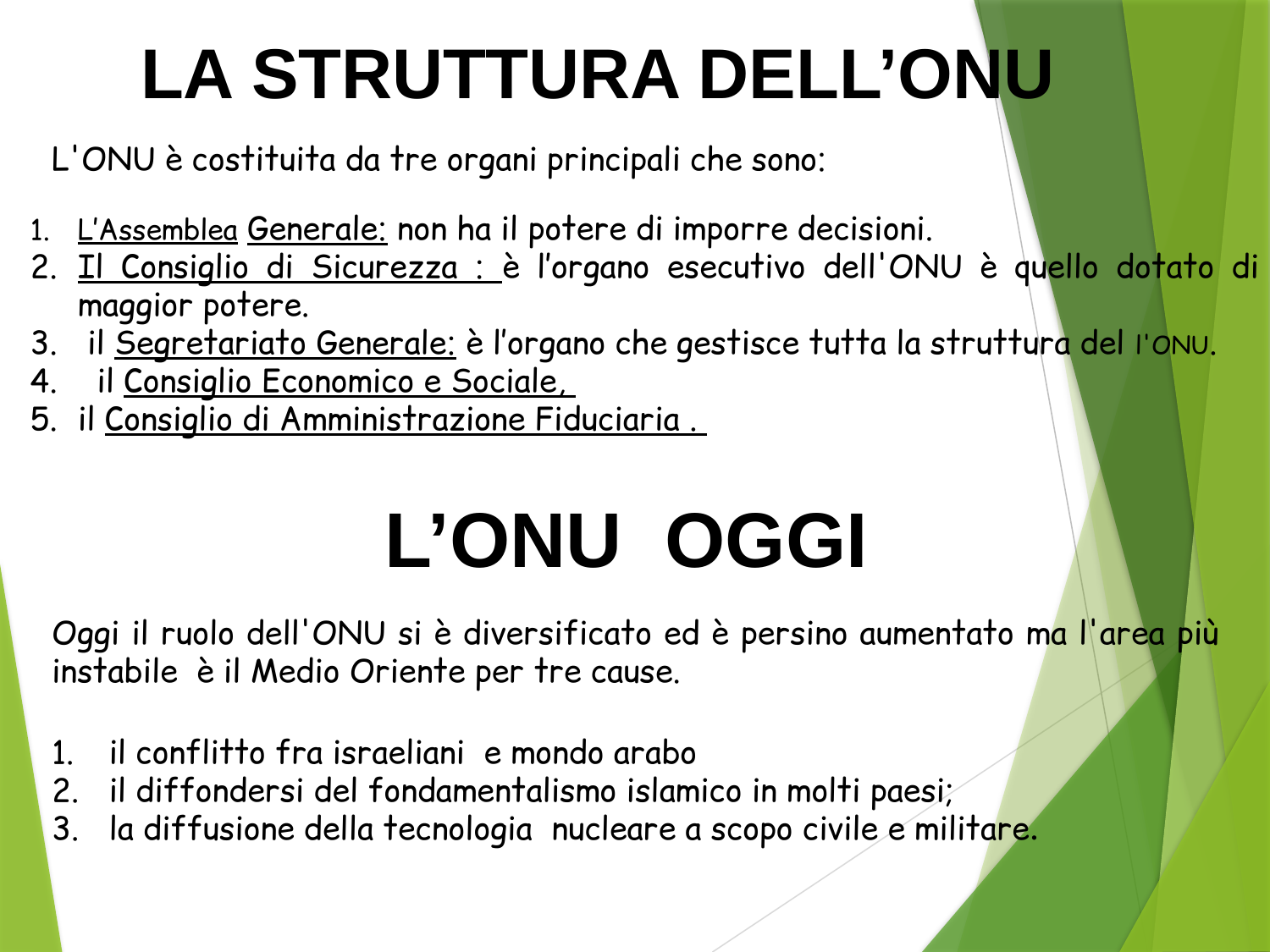

LA STRUTTURA DELL’ONU
L'ONU è costituita da tre organi principali che sono:
L’Assemblea Generale: non ha il potere di imporre decisioni.
Il Consiglio di Sicurezza : è l’organo esecutivo dell'ONU è quello dotato di maggior potere.
 il Segretariato Generale: è l’organo che gestisce tutta la struttura del l'ONU.
  il Consiglio Economico e Sociale,
il Consiglio di Amministrazione Fiduciaria .

L’ONU  OGGI
Oggi il ruolo dell'ONU si è diversificato ed è persino aumentato ma l'area più  instabile  è il Medio Oriente per tre cause.
 il conflitto fra israeliani  e mondo arabo
 il diffondersi del fondamentalismo islamico in molti paesi;
 la diffusione della tecnologia  nucleare a scopo civile e militare.